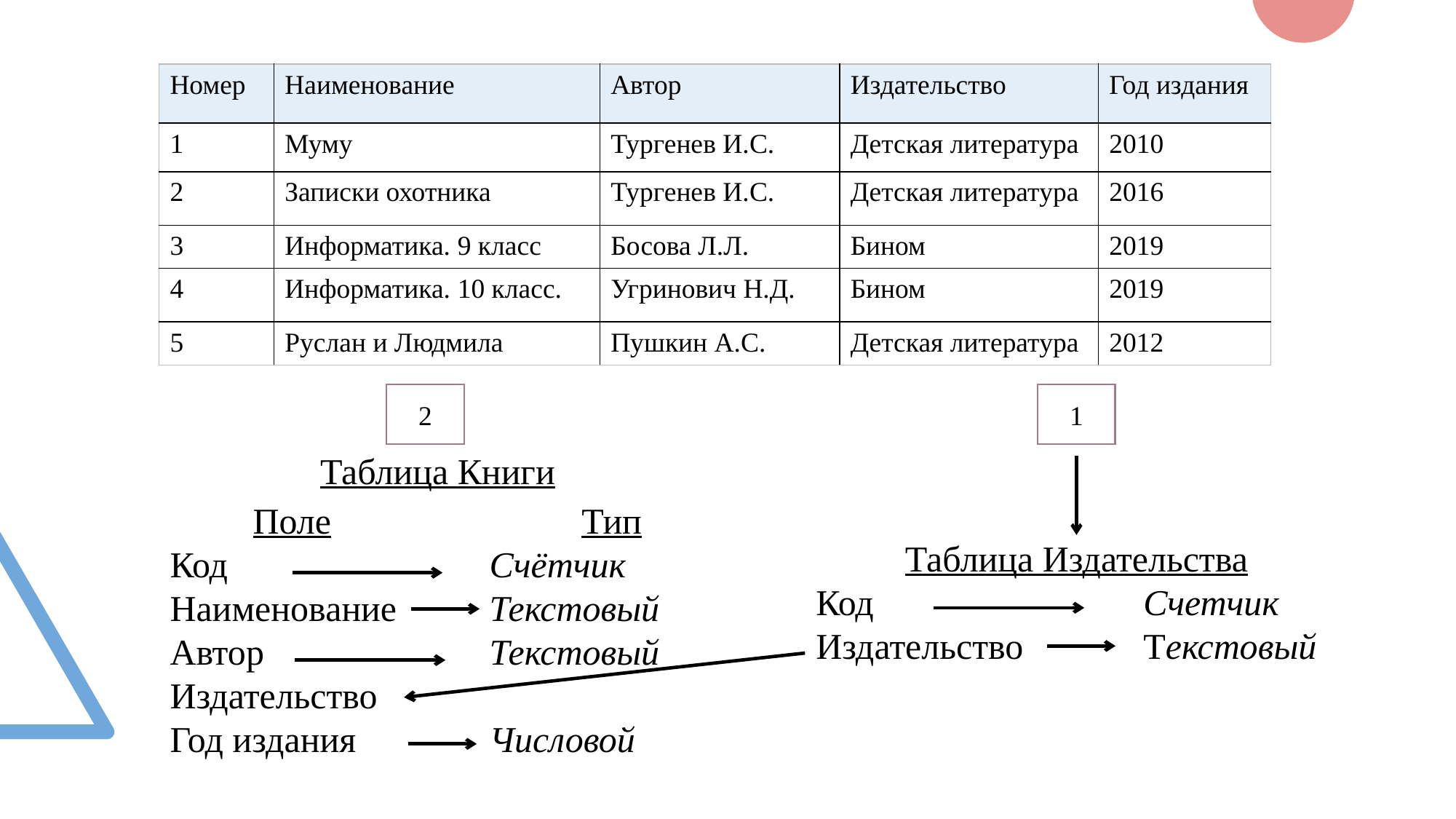

| Номер | Наименование | Автор | Издательство | Год издания |
| --- | --- | --- | --- | --- |
| 1 | Муму | Тургенев И.С. | Детская литература | 2010 |
| 2 | Записки охотника | Тургенев И.С. | Детская литература | 2016 |
| 3 | Информатика. 9 класс | Босова Л.Л. | Бином | 2019 |
| 4 | Информатика. 10 класс. | Угринович Н.Д. | Бином | 2019 |
| 5 | Руслан и Людмила | Пушкин А.С. | Детская литература | 2012 |
2
1
Таблица Книги

Поле
Код
Наименование
Автор
Издательство
Год издания

Тип
Счётчик
Текстовый
Текстовый

Числовой
Таблица Издательства
Код			Счетчик
Издательство 		Текстовый